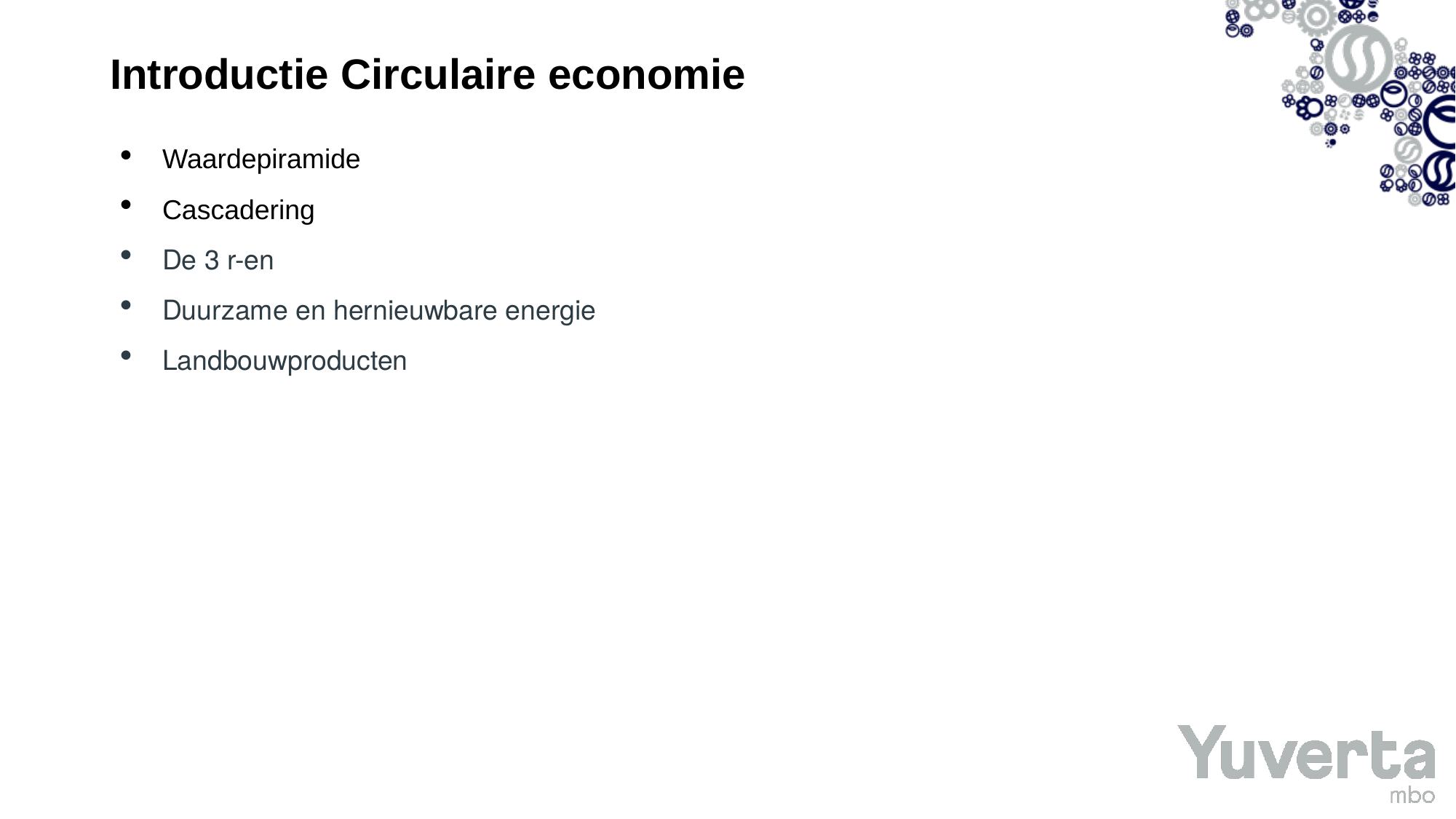

# Introductie Circulaire economie
Waardepiramide
Cascadering
De 3 r-en
Duurzame en hernieuwbare energie
Landbouwproducten